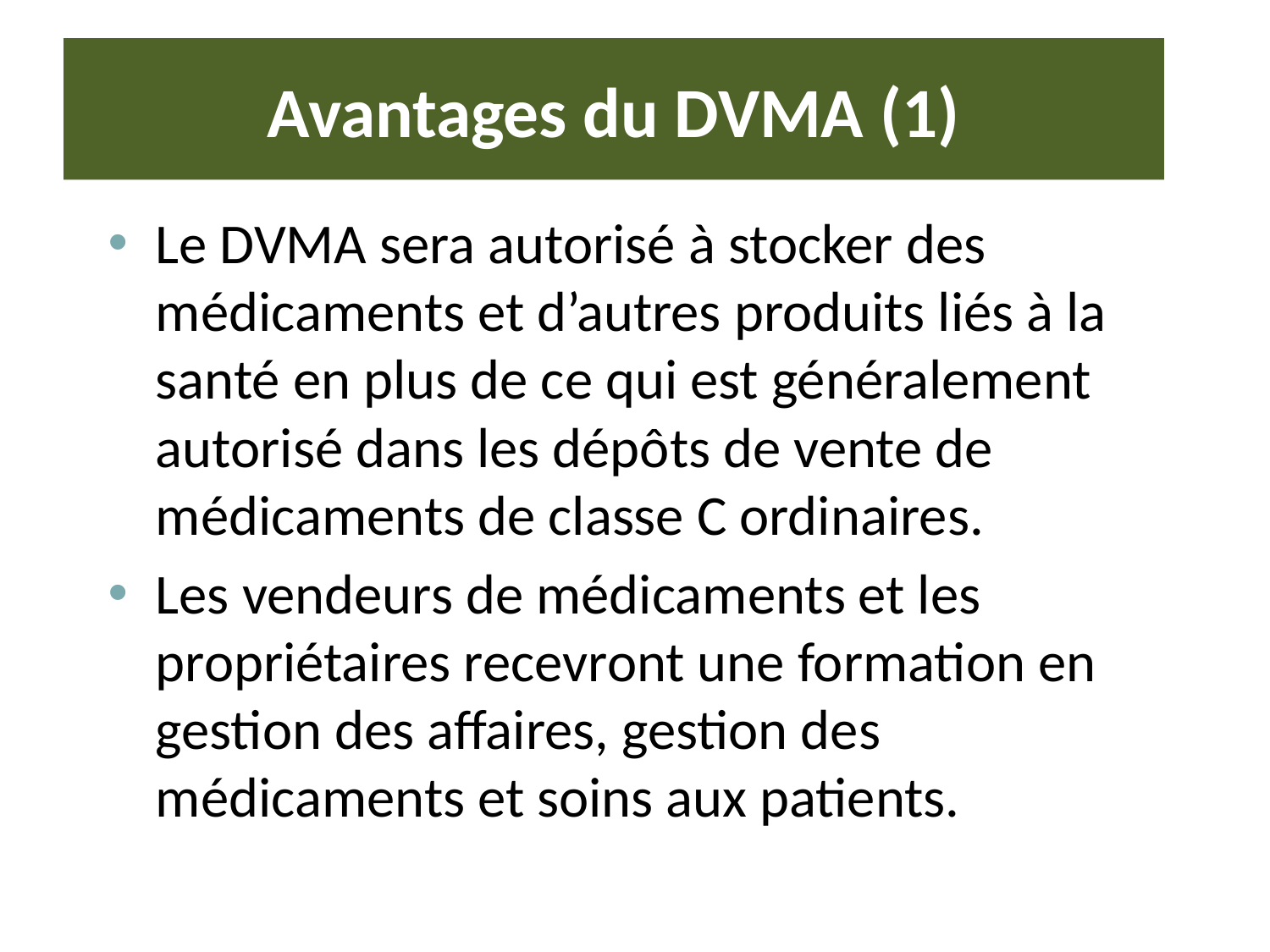

# Avantages du DVMA (1)
Le DVMA sera autorisé à stocker des médicaments et d’autres produits liés à la santé en plus de ce qui est généralement autorisé dans les dépôts de vente de médicaments de classe C ordinaires.
Les vendeurs de médicaments et les propriétaires recevront une formation en gestion des affaires, gestion des médicaments et soins aux patients.